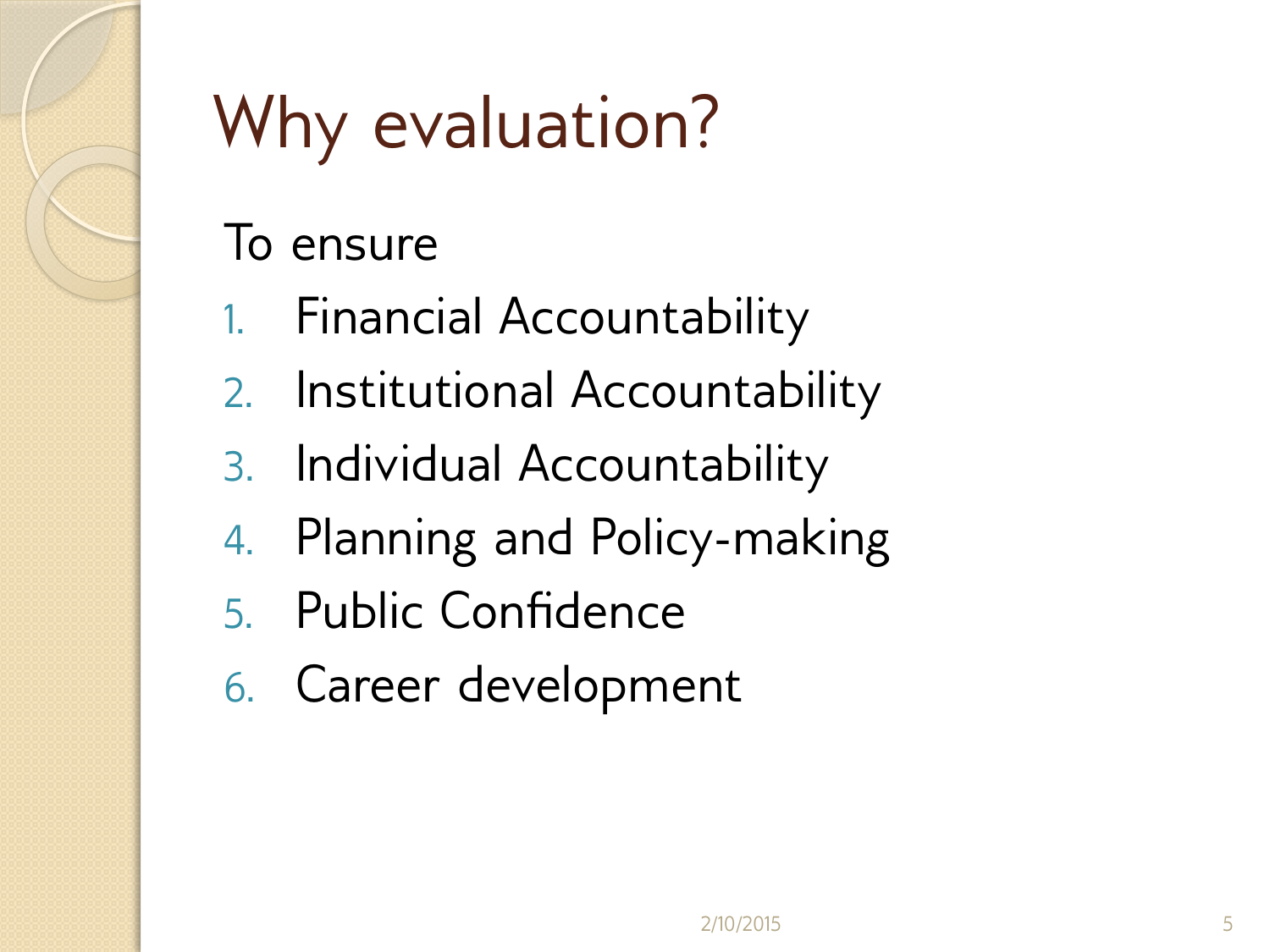

# Why evaluation?
To ensure
Financial Accountability
Institutional Accountability
Individual Accountability
Planning and Policy-making
Public Confidence
Career development

2/10/2015
5